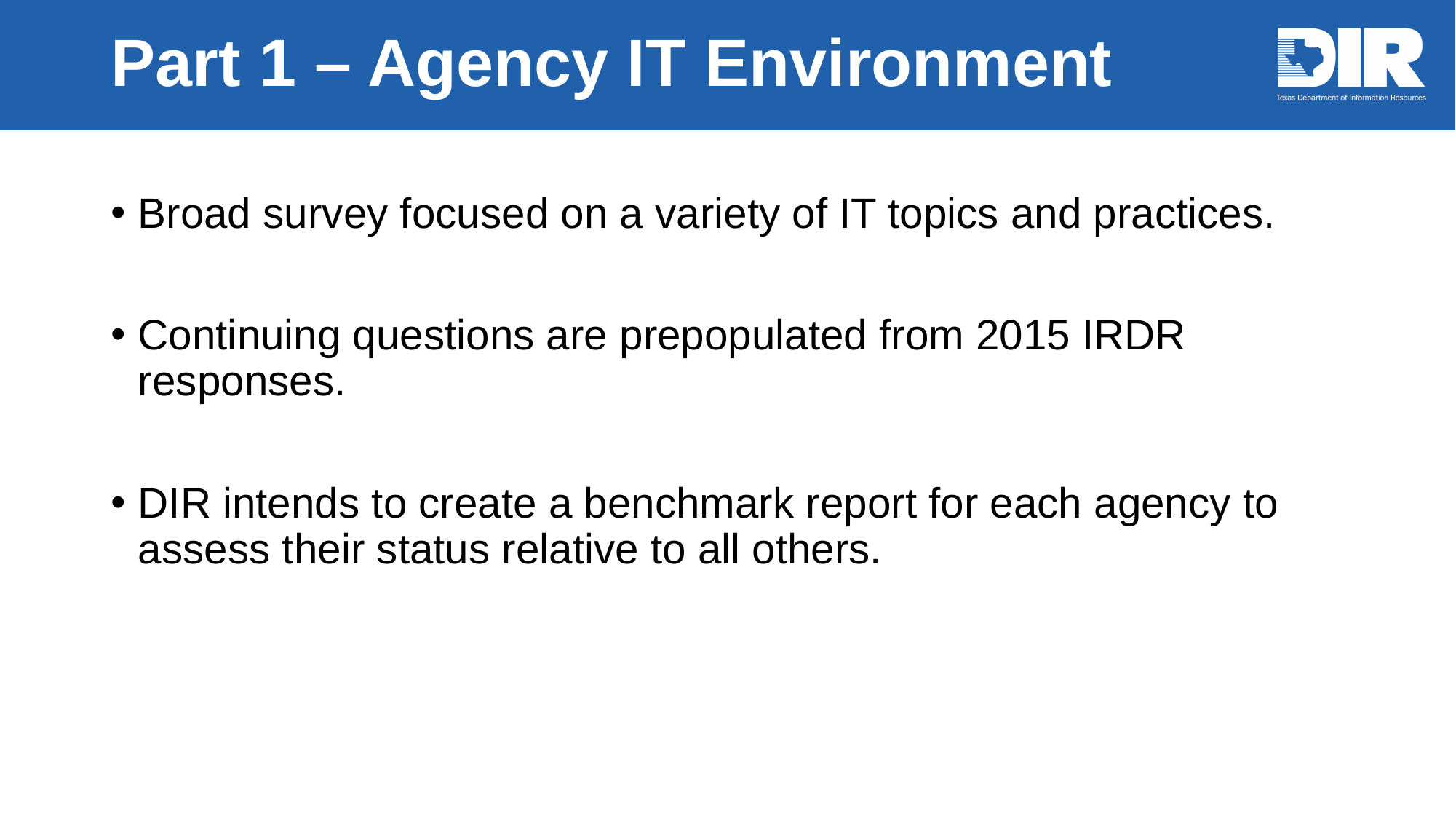

# Part 1 – Agency IT Environment
Broad survey focused on a variety of IT topics and practices.

Continuing questions are prepopulated from 2015 IRDR responses.

DIR intends to create a benchmark report for each agency to assess their status relative to all others.